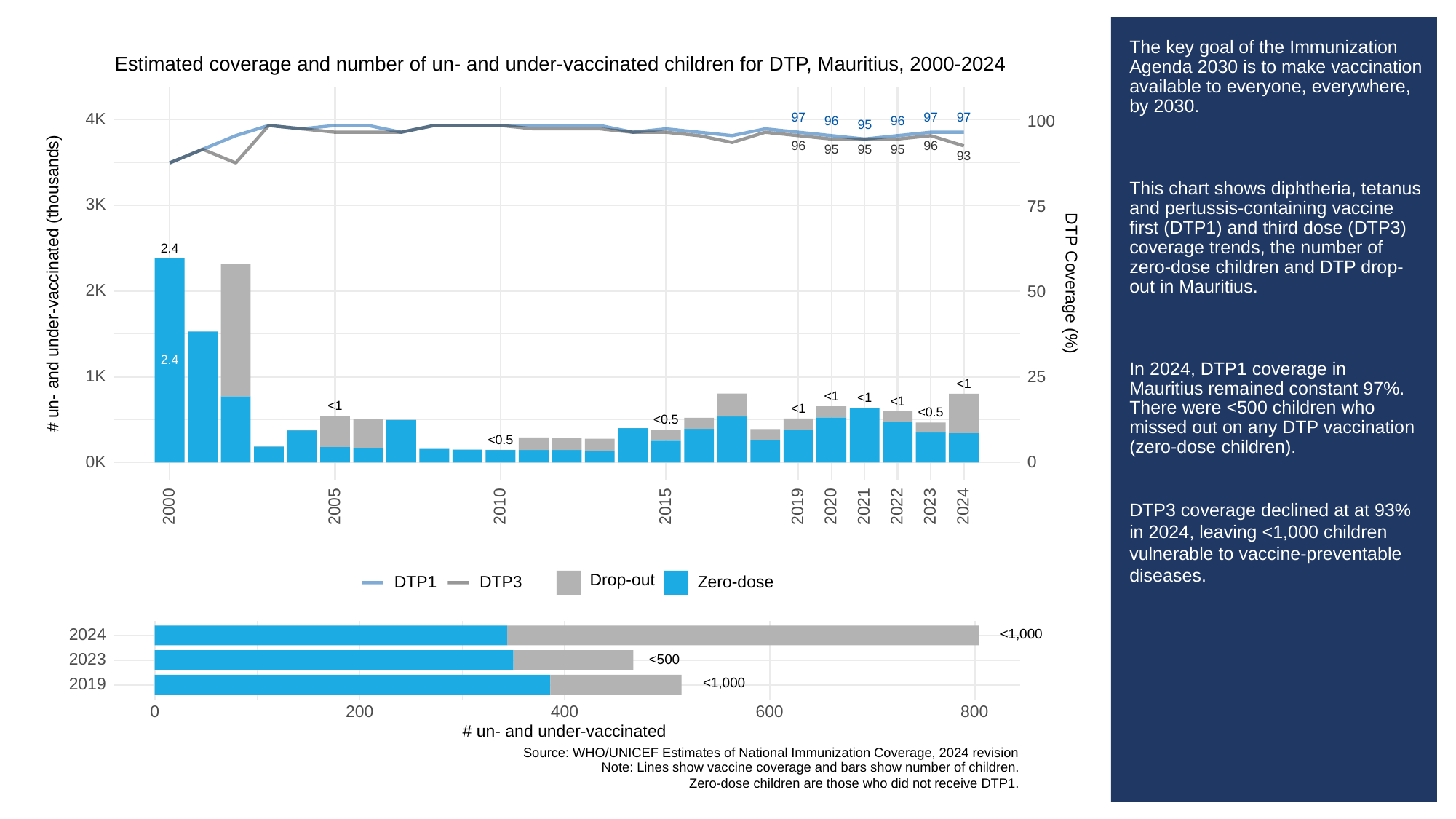

# The key goal of the Immunization Agenda 2030 is to make vaccination available to everyone, everywhere, by 2030.

This chart shows diphtheria, tetanus and pertussis-containing vaccine first (DTP1) and third dose (DTP3) coverage trends, the number of zero-dose children and DTP drop-out in Mauritius.

In 2024, DTP1 coverage in Mauritius remained constant 97%. There were <500 children who missed out on any DTP vaccination (zero-dose children).

DTP3 coverage declined at at 93% in 2024, leaving <1,000 children vulnerable to vaccine-preventable diseases.

Estimated coverage and number of un- and under-vaccinated children for DTP, Mauritius, 2000-2024

97
97
97
4K
100
96
96

95

96
96
95
95
95
93

3K
75

2.4

# un- and under-vaccinated (thousands)
DTP Coverage (%)
2K
50

2.4
1K
25

<1
<1

<1

<1
<1
<1

<0.5

<0.5

<0.5

0K
0

2023
2000
2005
2010
2015
2019
2020
2021
2022
2024

Drop-out
DTP3
Zero-dose
DTP1

<1,000
2024

2023
<500

<1,000
2019

0
200
400
600
800
# un- and under-vaccinated
Source: WHO/UNICEF Estimates of National Immunization Coverage, 2024 revision
Note: Lines show vaccine coverage and bars show number of children.
Zero-dose children are those who did not receive DTP1.